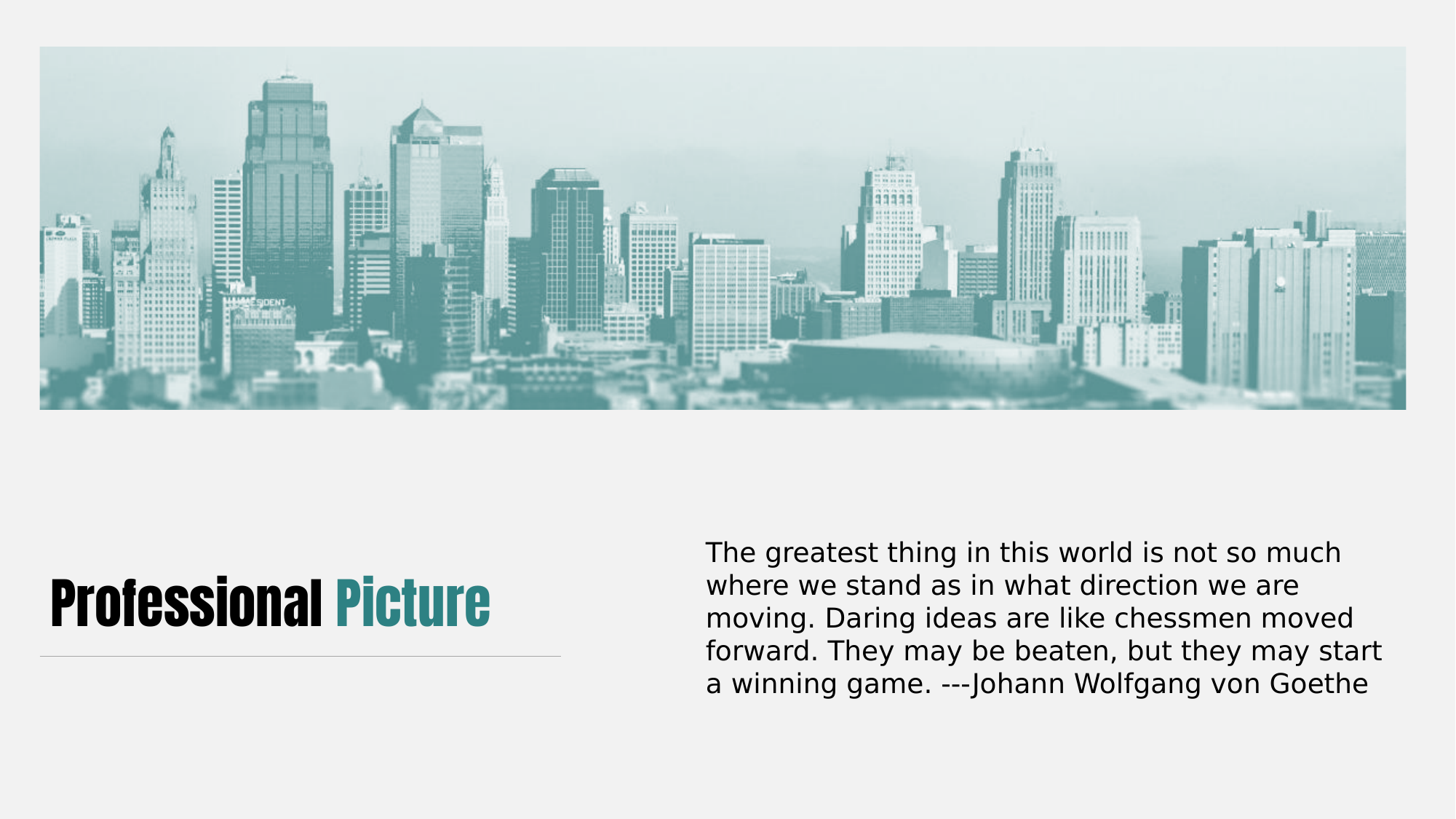

The greatest thing in this world is not so much where we stand as in what direction we are moving. Daring ideas are like chessmen moved forward. They may be beaten, but they may start a winning game. ---Johann Wolfgang von Goethe
Professional Picture